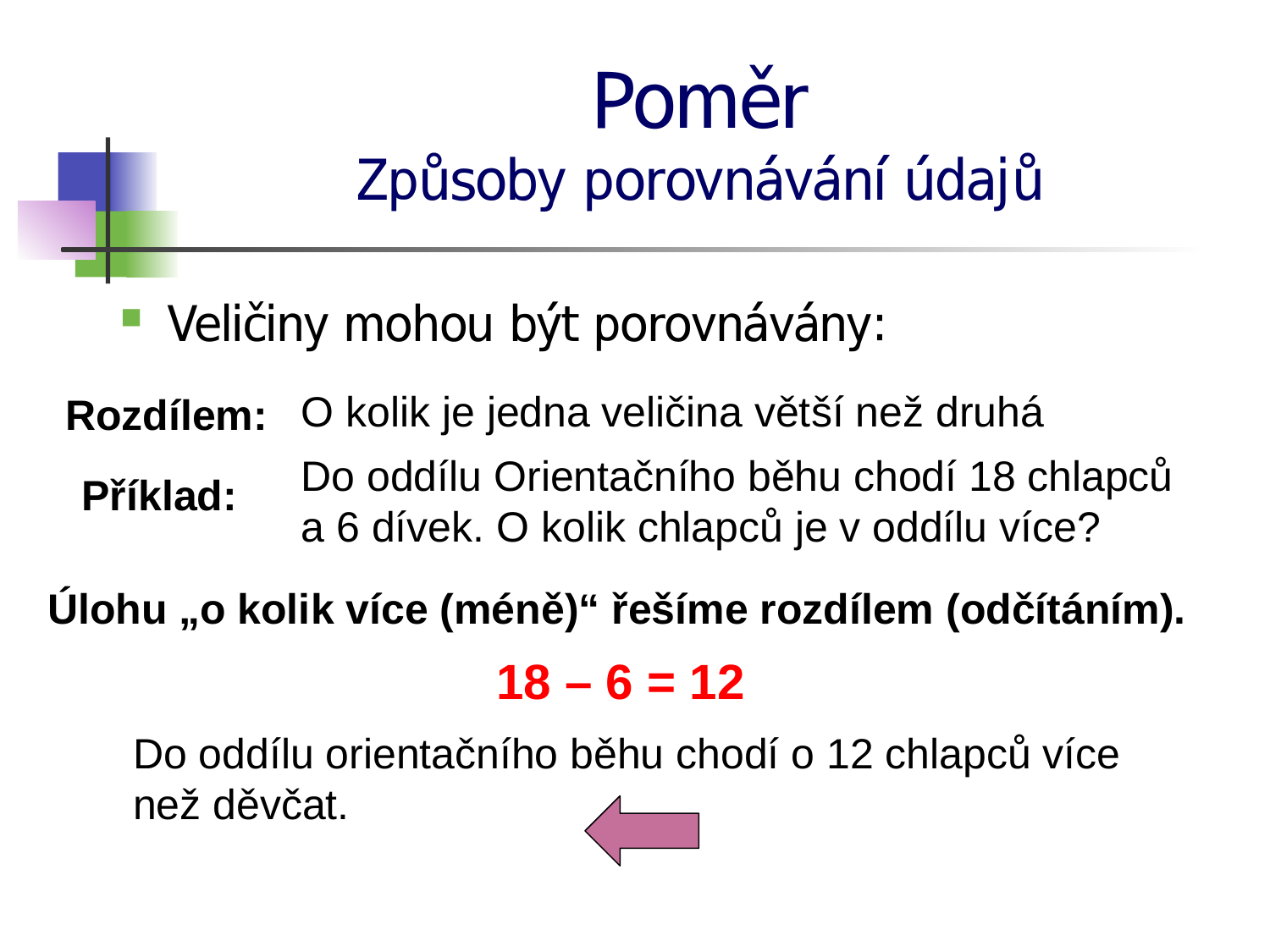

# Poměr Způsoby porovnávání údajů
Veličiny mohou být porovnávány:
O kolik je jedna veličina větší než druhá
Rozdílem:
Do oddílu Orientačního běhu chodí 18 chlapců a 6 dívek. O kolik chlapců je v oddílu více?
Příklad:
Úlohu „o kolik více (méně)“ řešíme rozdílem (odčítáním).
18 – 6 = 12
Do oddílu orientačního běhu chodí o 12 chlapců více než děvčat.